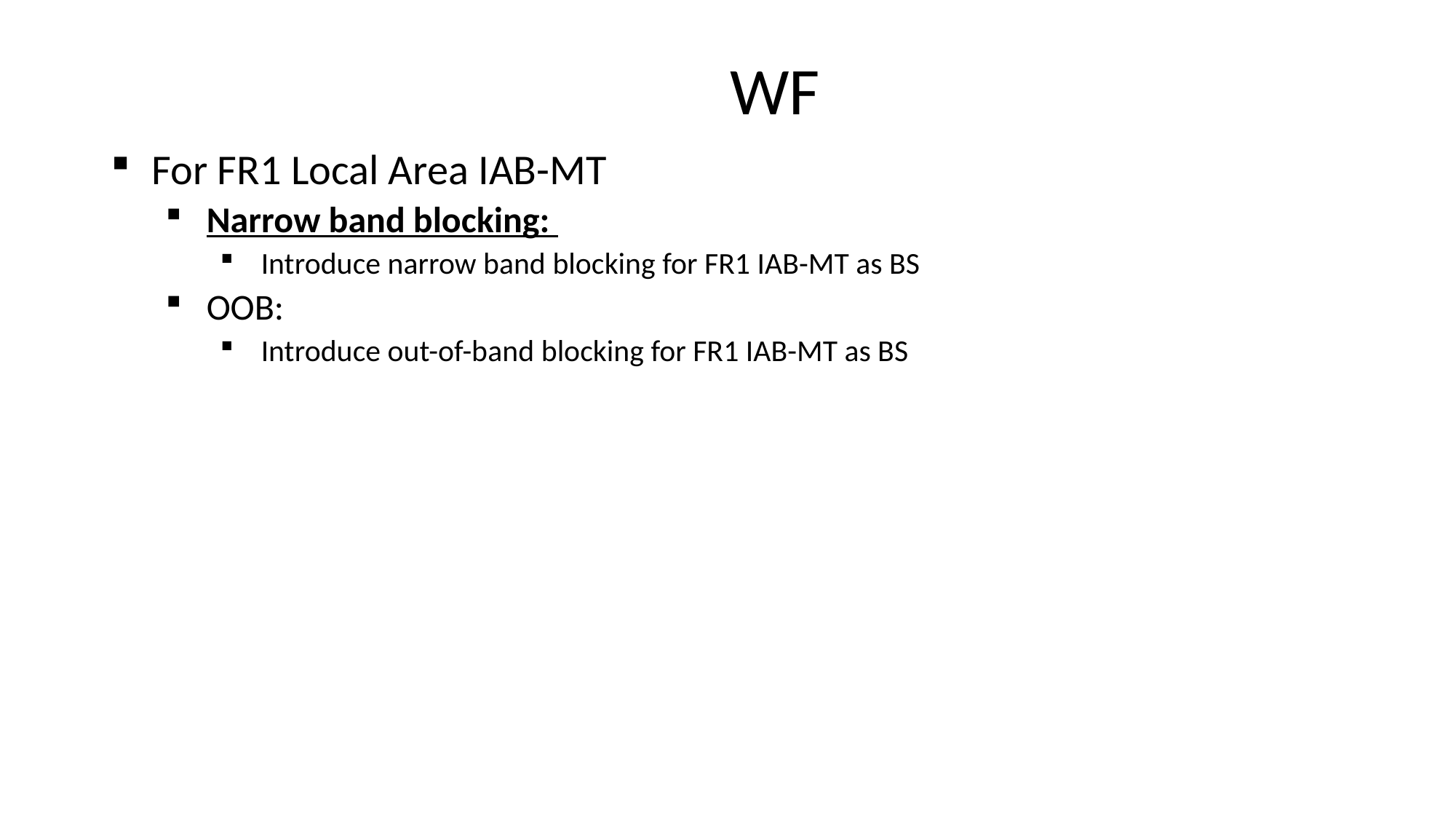

# WF
For FR1 Local Area IAB-MT
Narrow band blocking:
Introduce narrow band blocking for FR1 IAB-MT as BS
OOB:
Introduce out-of-band blocking for FR1 IAB-MT as BS